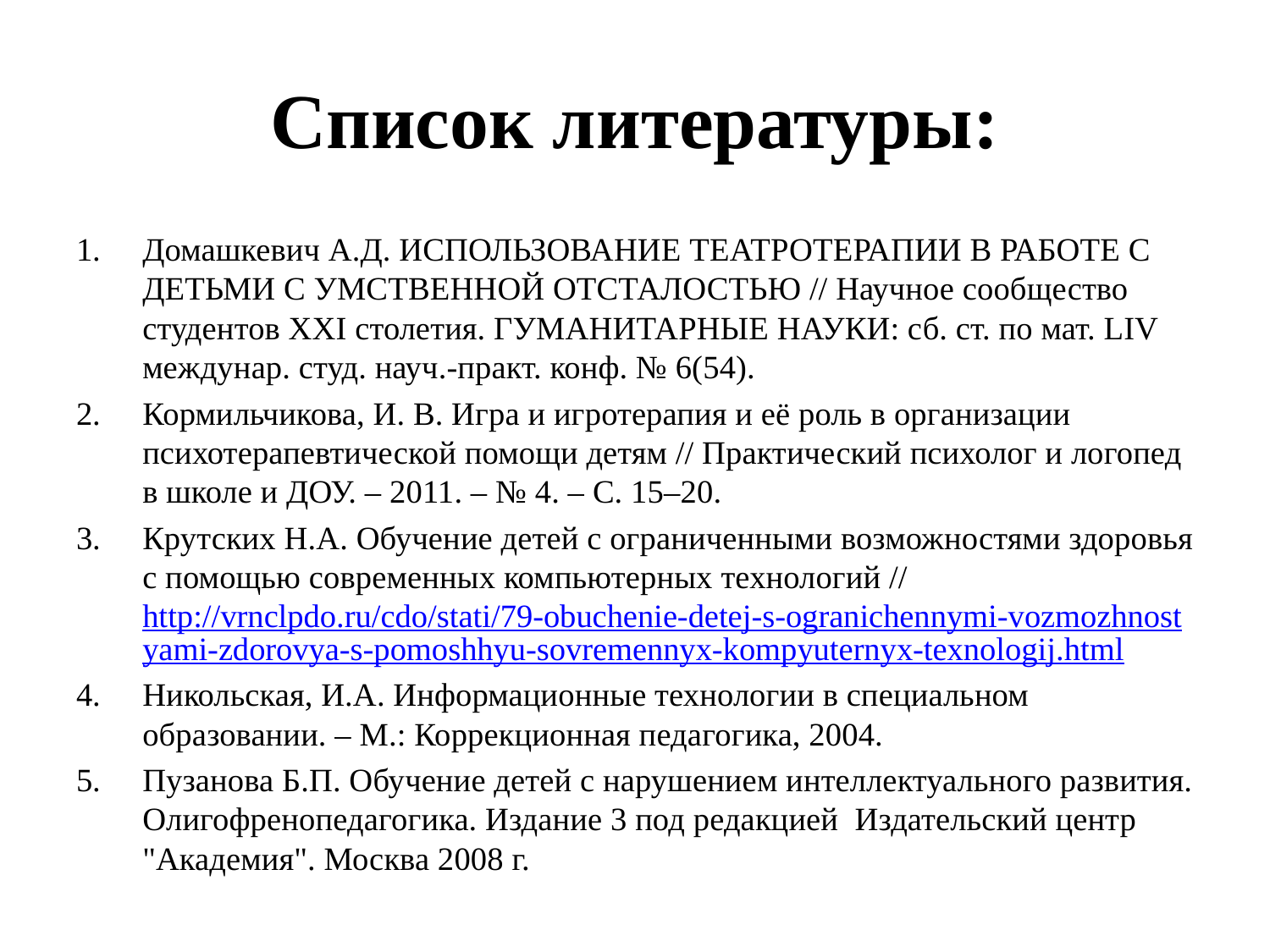

# Список литературы:
Домашкевич А.Д. ИСПОЛЬЗОВАНИЕ ТЕАТРОТЕРАПИИ В РАБОТЕ С ДЕТЬМИ С УМСТВЕННОЙ ОТСТАЛОСТЬЮ // Научное сообщество студентов XXI столетия. ГУМАНИТАРНЫЕ НАУКИ: сб. ст. по мат. LIV междунар. студ. науч.-практ. конф. № 6(54).
Кормильчикова, И. В. Игра и игротерапия и её роль в организации психотерапевтической помощи детям // Практический психолог и логопед в школе и ДОУ. – 2011. – № 4. – С. 15–20.
Крутских Н.А. Обучение детей с ограниченными возможностями здоровья с помощью современных компьютерных технологий // http://vrnclpdo.ru/cdo/stati/79-obuchenie-detej-s-ogranichennymi-vozmozhnostyami-zdorovya-s-pomoshhyu-sovremennyx-kompyuternyx-texnologij.html
Никольская, И.А. Информационные технологии в специальном образовании. – М.: Коррекционная педагогика, 2004.
Пузанова Б.П. Обучение детей с нарушением интеллектуального развития. Олигофренопедагогика. Издание 3 под редакцией  Издательский центр "Академия". Москва 2008 г.